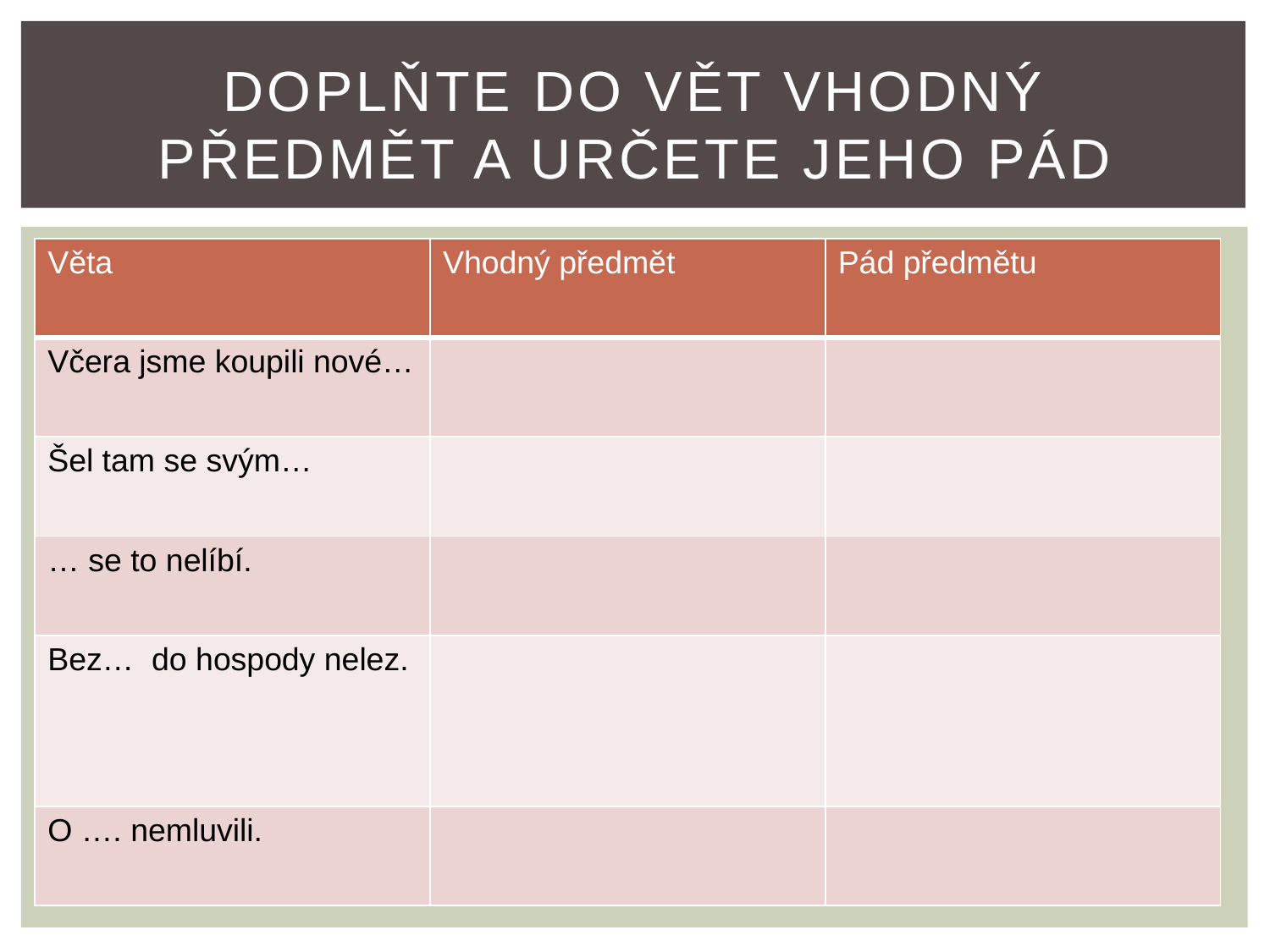

# Doplňte do vět vhodný předmět a určete jeho pád
| Věta | Vhodný předmět | Pád předmětu |
| --- | --- | --- |
| Včera jsme koupili nové… |  |  |
| Šel tam se svým… |  |  |
| … se to nelíbí. |  |  |
| Bez… do hospody nelez. |  |  |
| O …. nemluvili. |  |  |